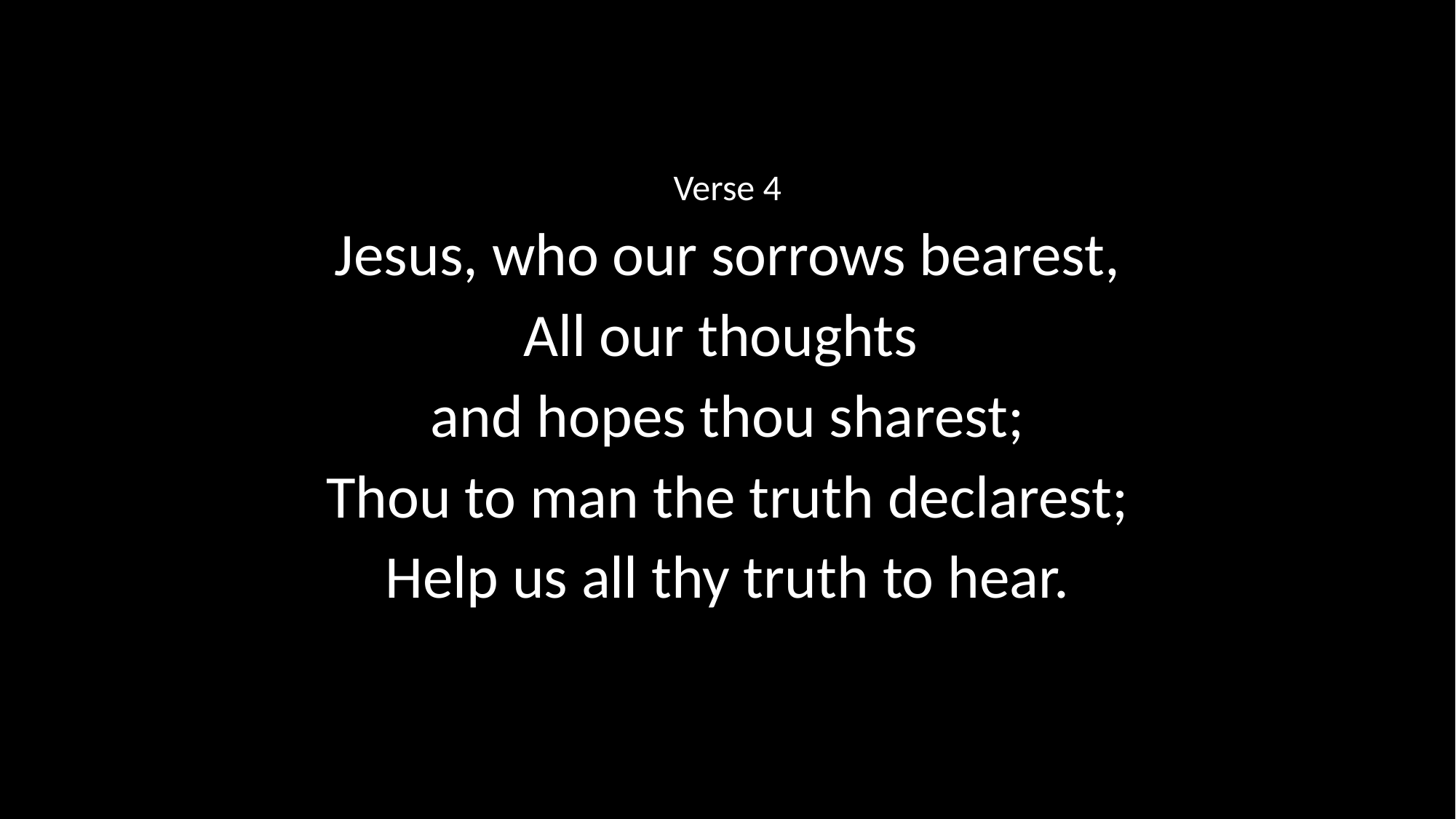

Verse 4
Jesus, who our sorrows bearest,
All our thoughts
and hopes thou sharest;
Thou to man the truth declarest;
Help us all thy truth to hear.